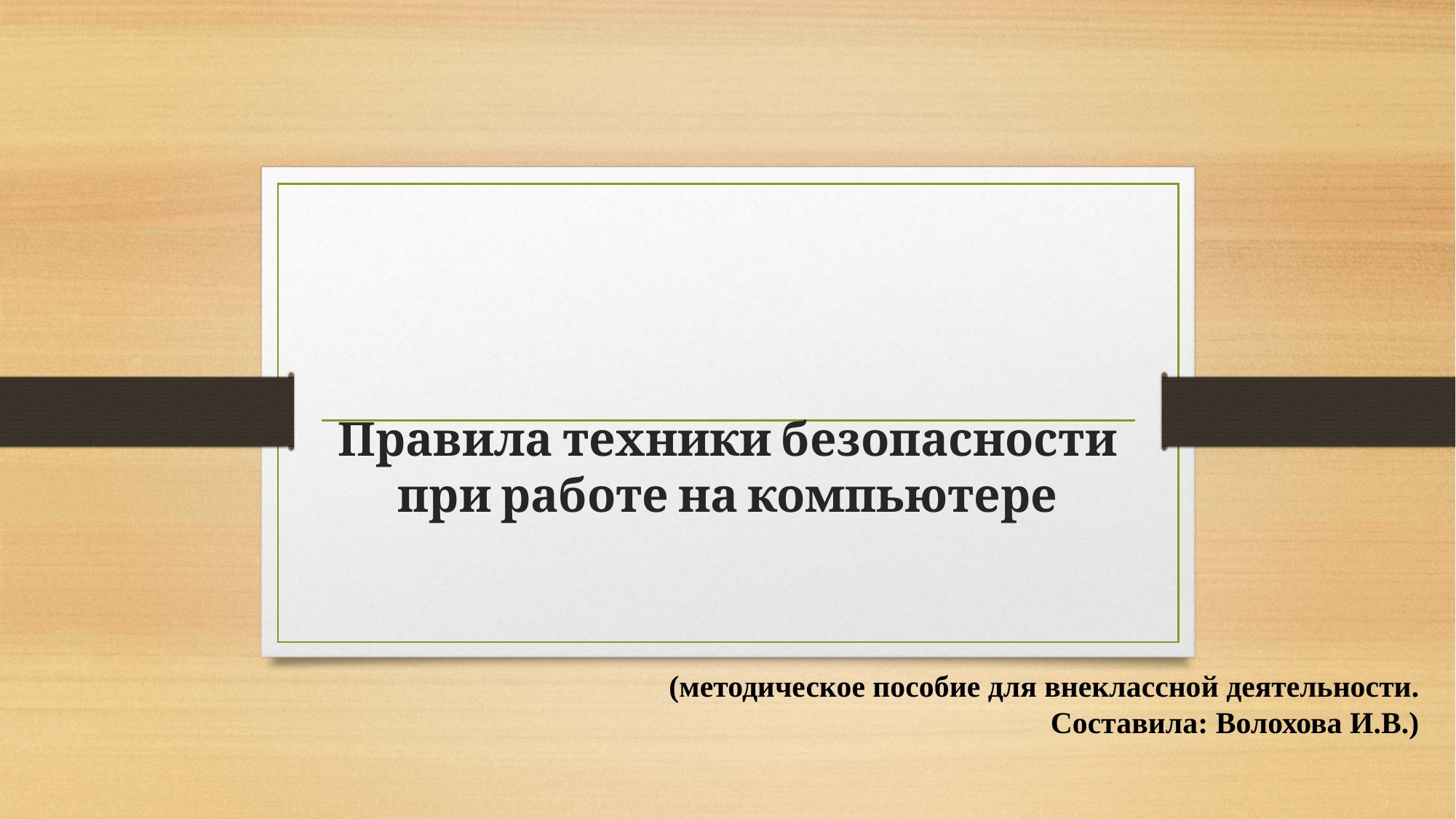

# Правила техники безопасности при работе на компьютере
(методическое пособие для внеклассной деятельности.
 Составила: Волохова И.В.)